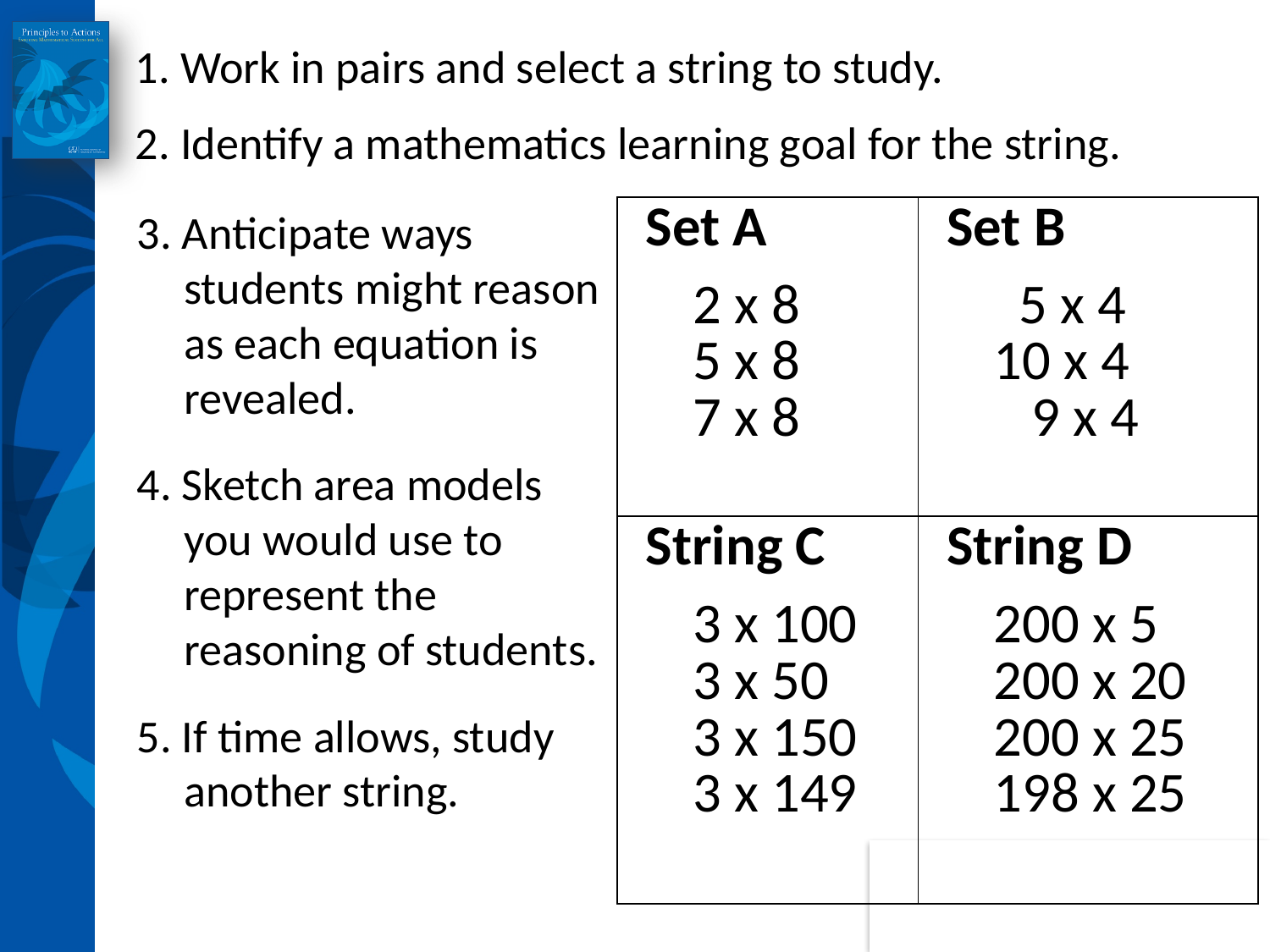

1. Work in pairs and select a string to study.
2. Identify a mathematics learning goal for the string.
3. Anticipate ways students might reason as each equation is revealed.
4. Sketch area models you would use to represent the reasoning of students.
5. If time allows, study another string.
| Set A 2 x 8 5 x 8 7 x 8 | Set B 5 x 4 10 x 4 9 x 4 |
| --- | --- |
| String C 3 x 100 3 x 50 3 x 150 3 x 149 | String D 200 x 5 200 x 20 200 x 25 198 x 25 |